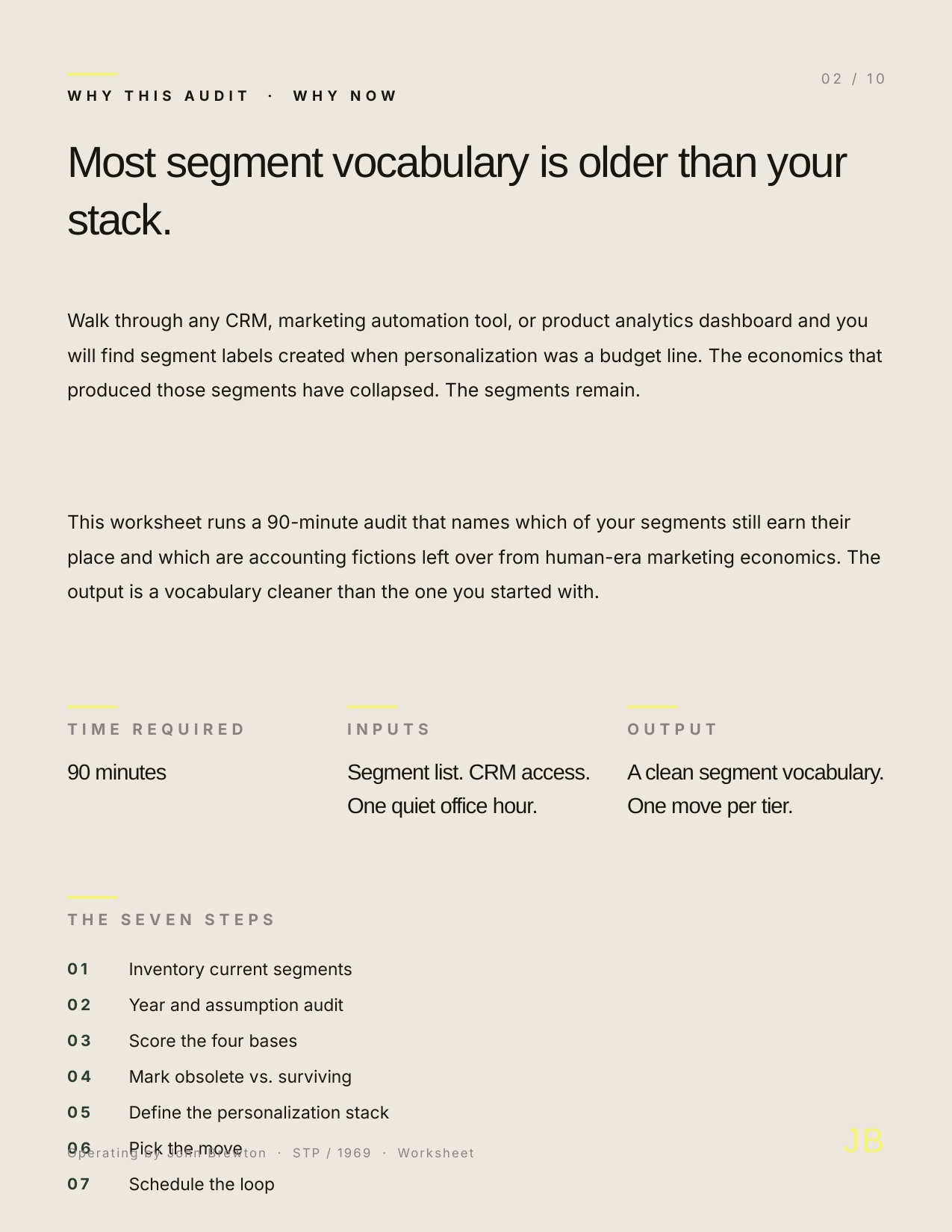

02 / 10

WHY THIS AUDIT  ·  WHY NOW
Most segment vocabulary is older than your stack.
Walk through any CRM, marketing automation tool, or product analytics dashboard and you will find segment labels created when personalization was a budget line. The economics that produced those segments have collapsed. The segments remain.
This worksheet runs a 90-minute audit that names which of your segments still earn their place and which are accounting fictions left over from human-era marketing economics. The output is a vocabulary cleaner than the one you started with.

TIME REQUIRED
INPUTS
OUTPUT
90 minutes
Segment list. CRM access. One quiet office hour.
A clean segment vocabulary. One move per tier.

THE SEVEN STEPS
01
Inventory current segments
02
Year and assumption audit
03
Score the four bases
04
Mark obsolete vs. surviving
05
Define the personalization stack
JB
Operating by John Brewton  ·  STP / 1969  ·  Worksheet
06
Pick the move
07
Schedule the loop